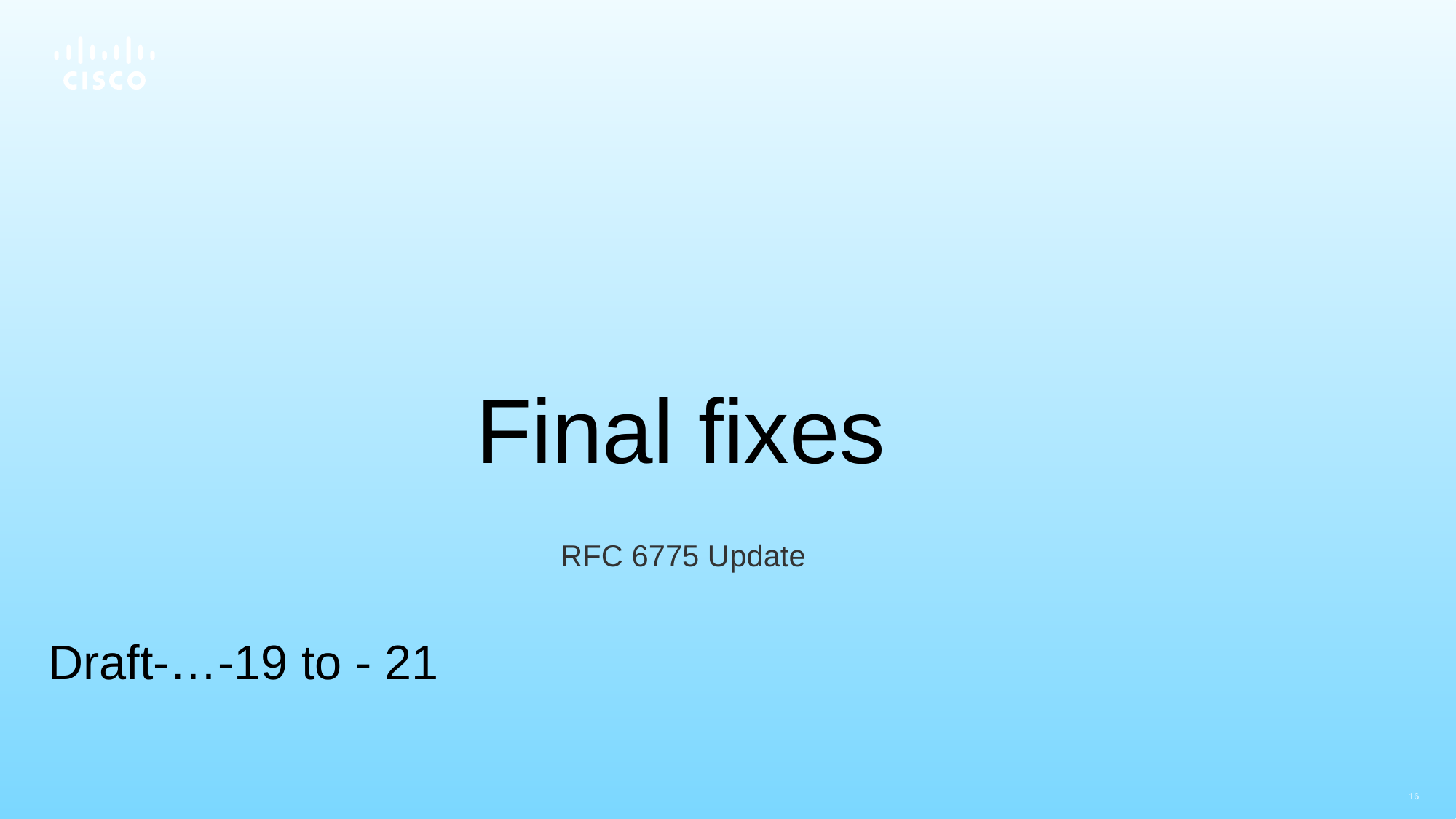

# Final fixes
RFC 6775 Update

Draft-…-19 to - 21